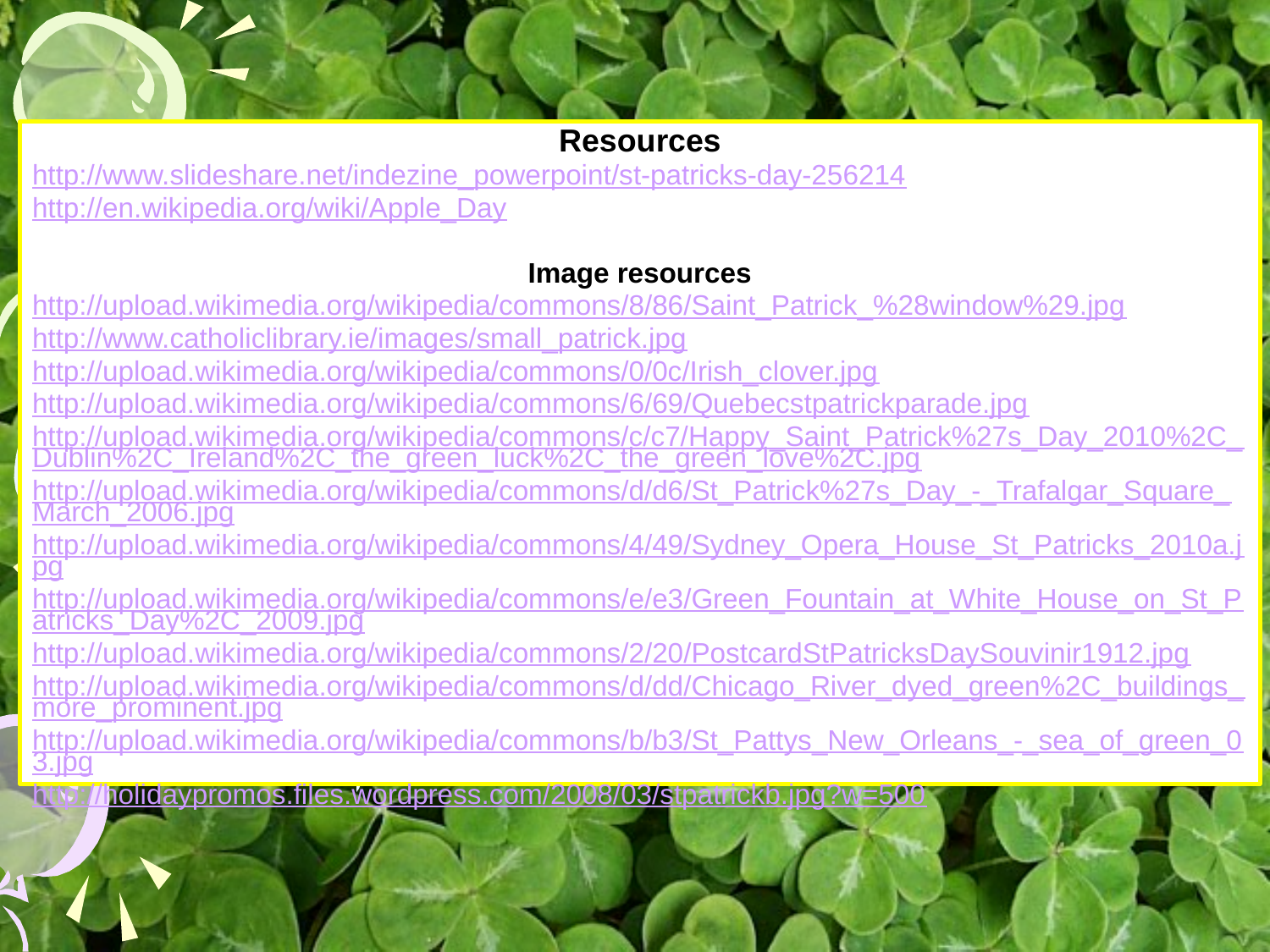

Resources
http://www.slideshare.net/indezine_powerpoint/st-patricks-day-256214
http://en.wikipedia.org/wiki/Apple_Day

Image resources
http://upload.wikimedia.org/wikipedia/commons/8/86/Saint_Patrick_%28window%29.jpg
http://www.catholiclibrary.ie/images/small_patrick.jpg
http://upload.wikimedia.org/wikipedia/commons/0/0c/Irish_clover.jpg
http://upload.wikimedia.org/wikipedia/commons/6/69/Quebecstpatrickparade.jpg
http://upload.wikimedia.org/wikipedia/commons/c/c7/Happy_Saint_Patrick%27s_Day_2010%2C_Dublin%2C_Ireland%2C_the_green_luck%2C_the_green_love%2C.jpg
http://upload.wikimedia.org/wikipedia/commons/d/d6/St_Patrick%27s_Day_-_Trafalgar_Square_March_2006.jpg
http://upload.wikimedia.org/wikipedia/commons/4/49/Sydney_Opera_House_St_Patricks_2010a.jpg
http://upload.wikimedia.org/wikipedia/commons/e/e3/Green_Fountain_at_White_House_on_St_Patricks_Day%2C_2009.jpg
http://upload.wikimedia.org/wikipedia/commons/2/20/PostcardStPatricksDaySouvinir1912.jpg
http://upload.wikimedia.org/wikipedia/commons/d/dd/Chicago_River_dyed_green%2C_buildings_more_prominent.jpg
http://upload.wikimedia.org/wikipedia/commons/b/b3/St_Pattys_New_Orleans_-_sea_of_green_03.jpg
http://holidaypromos.files.wordpress.com/2008/03/stpatrickb.jpg?w=500